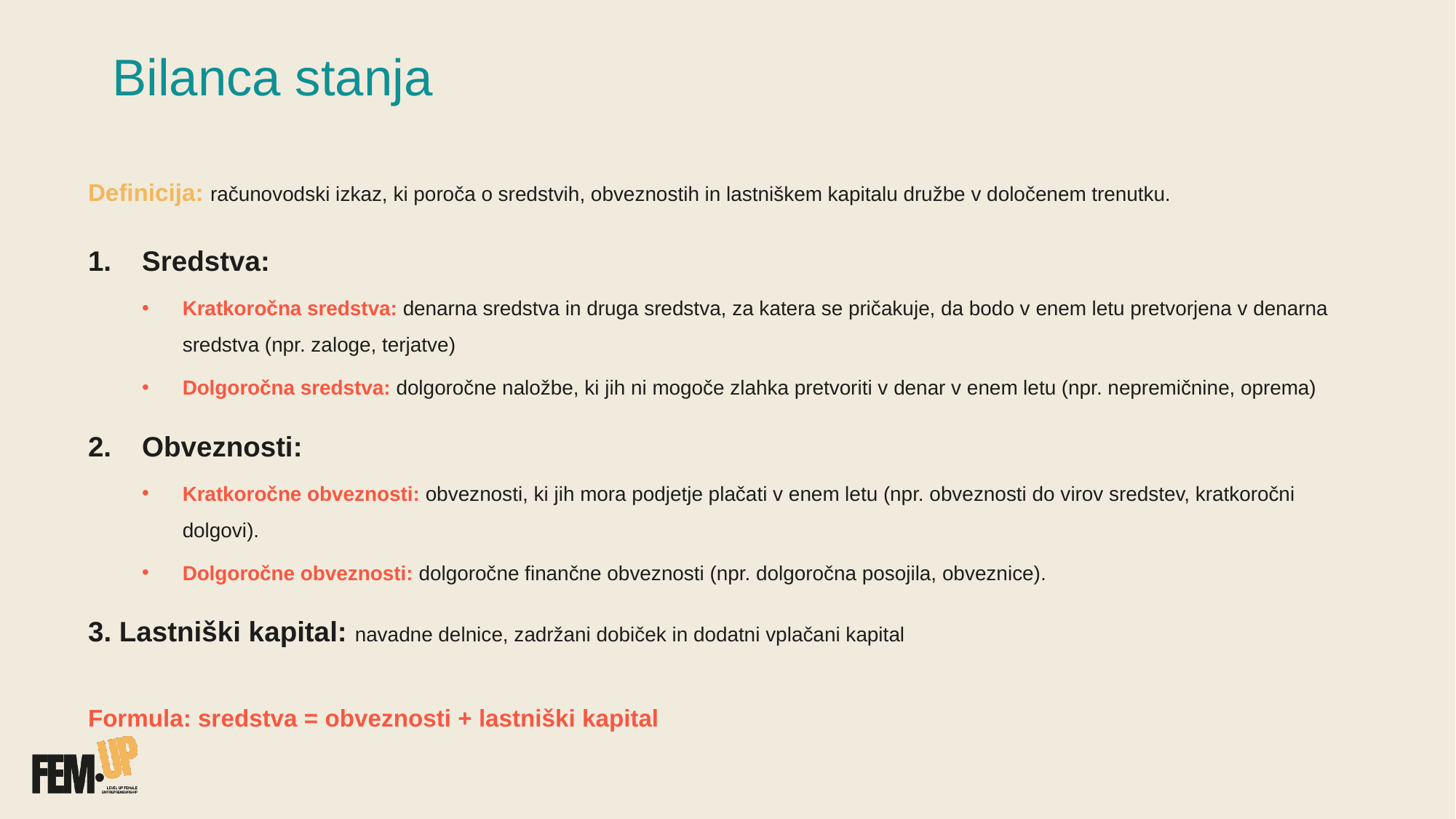

# Bilanca stanja
Definicija: računovodski izkaz, ki poroča o sredstvih, obveznostih in lastniškem kapitalu družbe v določenem trenutku.
Sredstva:
Kratkoročna sredstva: denarna sredstva in druga sredstva, za katera se pričakuje, da bodo v enem letu pretvorjena v denarna sredstva (npr. zaloge, terjatve)
Dolgoročna sredstva: dolgoročne naložbe, ki jih ni mogoče zlahka pretvoriti v denar v enem letu (npr. nepremičnine, oprema)
Obveznosti:
Kratkoročne obveznosti: obveznosti, ki jih mora podjetje plačati v enem letu (npr. obveznosti do virov sredstev, kratkoročni dolgovi).
Dolgoročne obveznosti: dolgoročne finančne obveznosti (npr. dolgoročna posojila, obveznice).
3. Lastniški kapital: navadne delnice, zadržani dobiček in dodatni vplačani kapital

Formula: sredstva = obveznosti + lastniški kapital